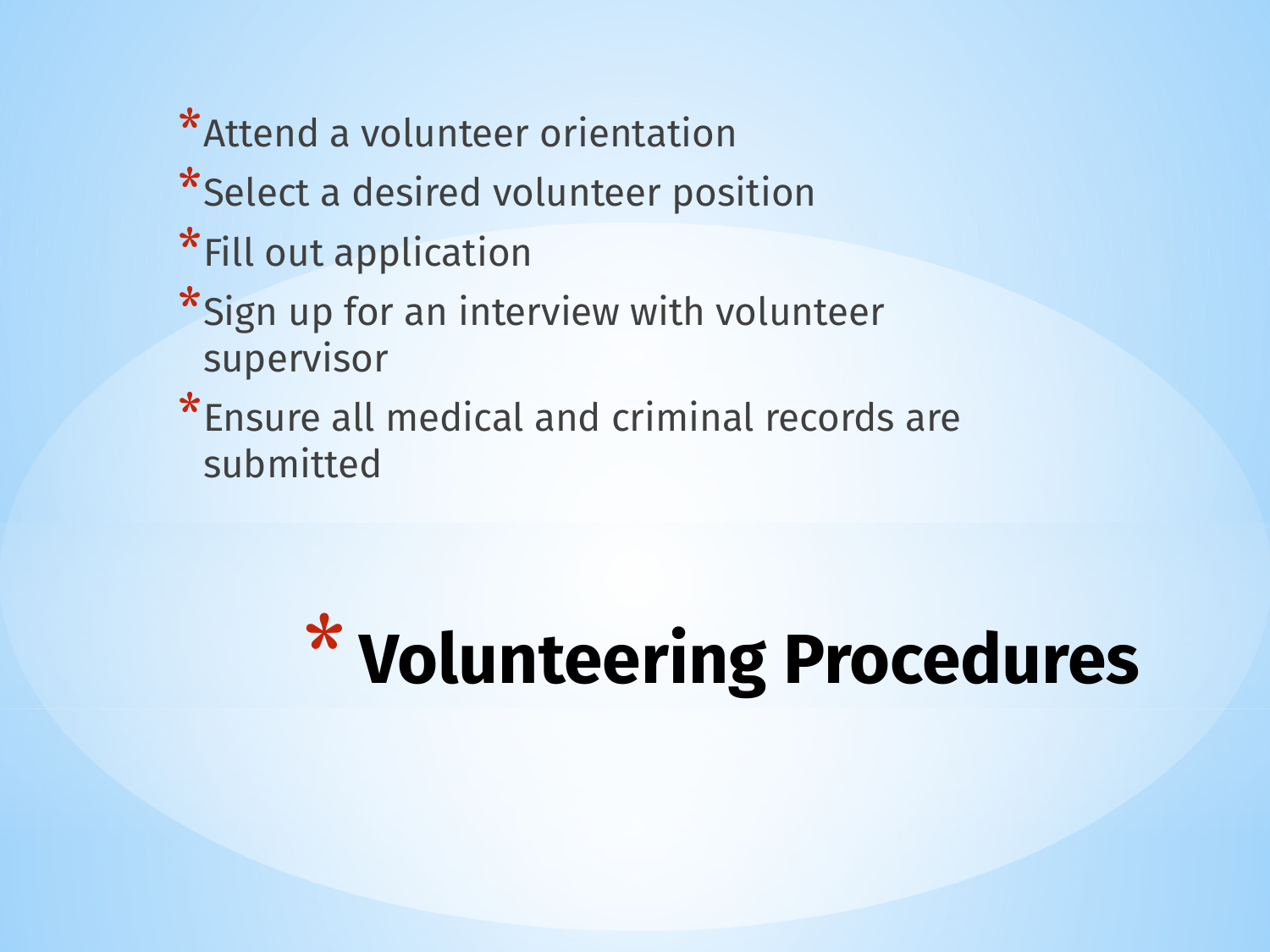

Attend a volunteer orientation
Select a desired volunteer position
Fill out application
Sign up for an interview with volunteer supervisor
Ensure all medical and criminal records are submitted
# Volunteering Procedures